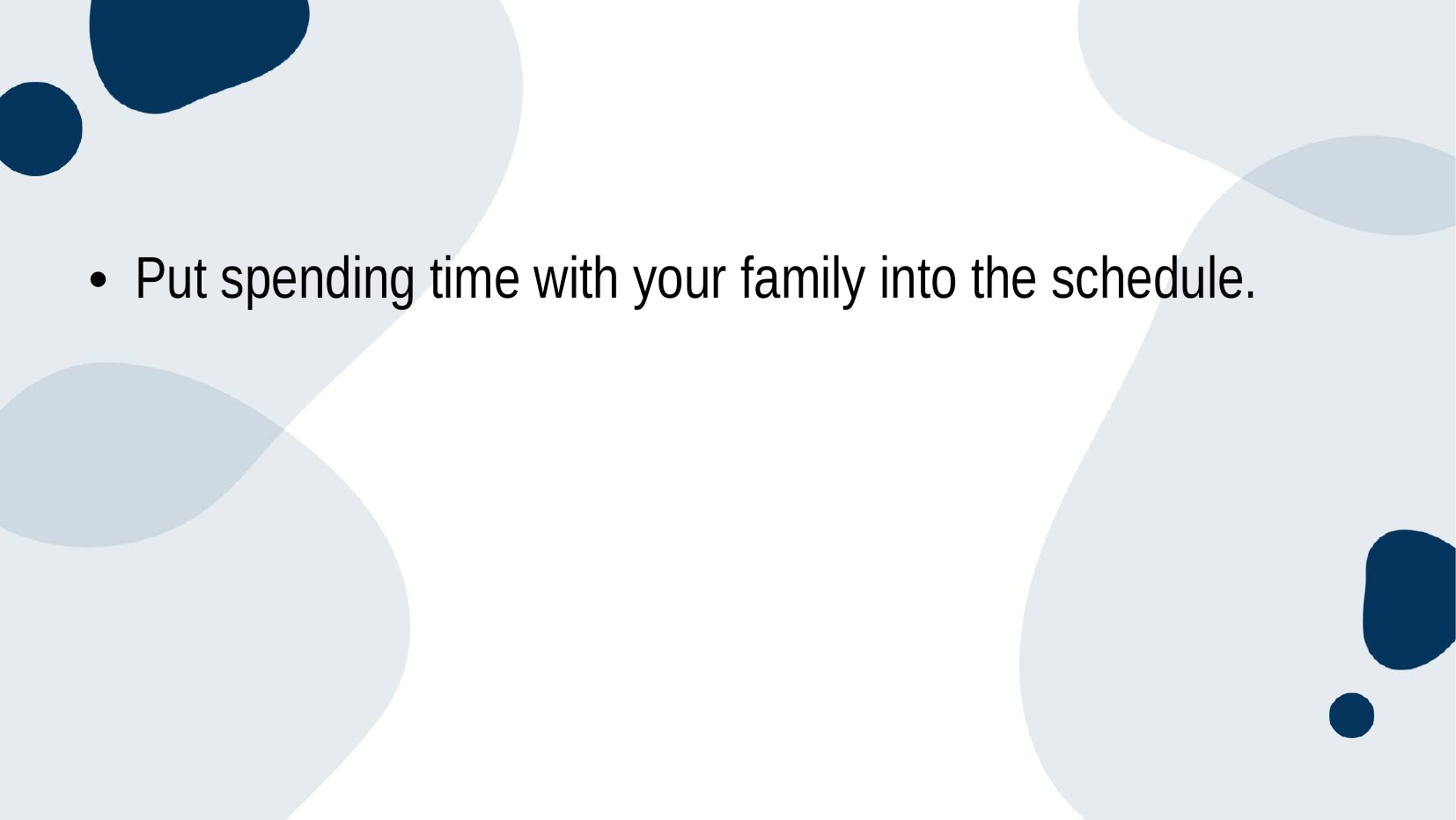

Put spending time with your family into the schedule.